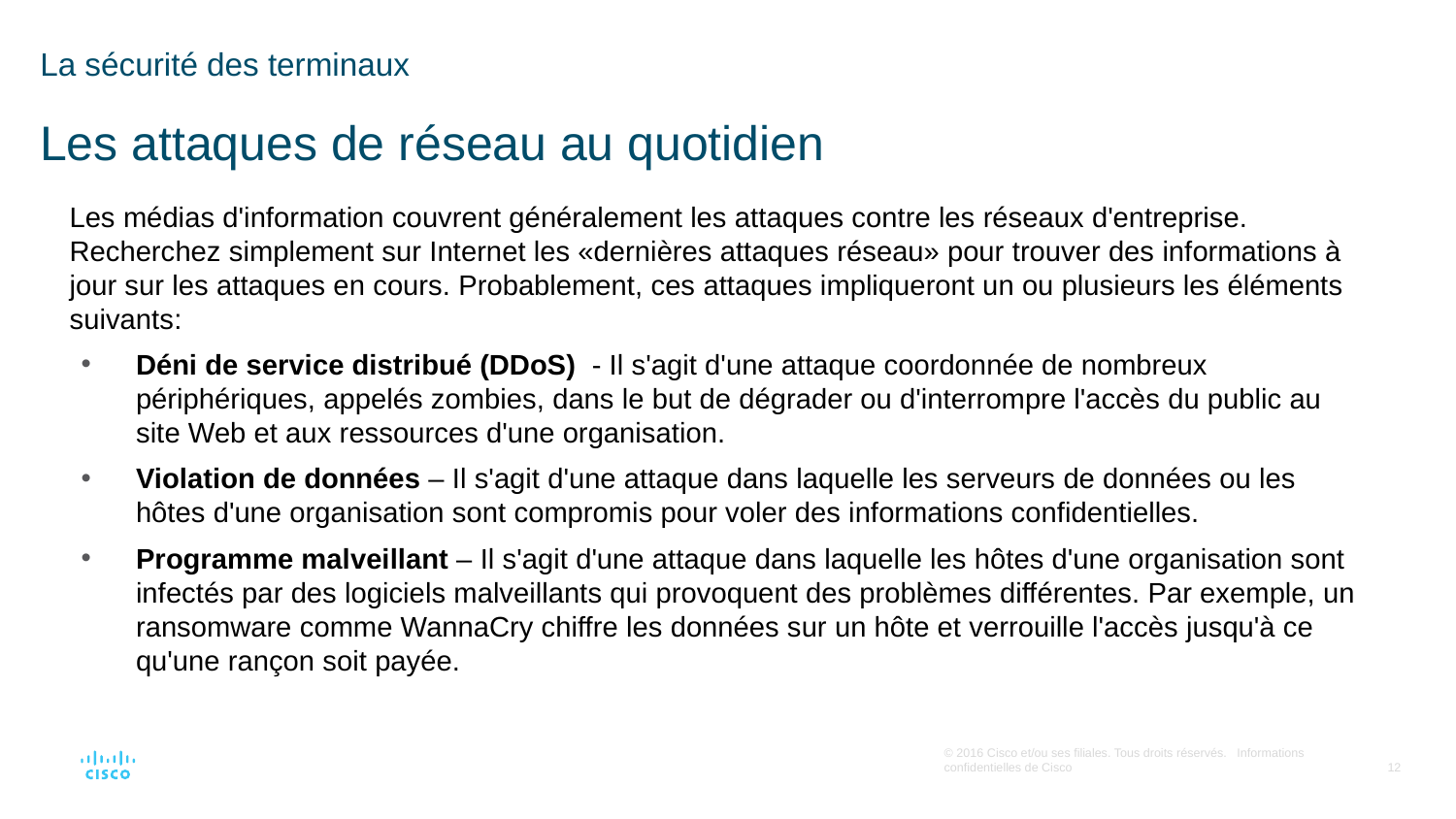

# La sécurité des terminaux Les attaques de réseau au quotidien
Les médias d'information couvrent généralement les attaques contre les réseaux d'entreprise. Recherchez simplement sur Internet les «dernières attaques réseau» pour trouver des informations à jour sur les attaques en cours. Probablement, ces attaques impliqueront un ou plusieurs les éléments suivants:
Déni de service distribué (DDoS)  - Il s'agit d'une attaque coordonnée de nombreux périphériques, appelés zombies, dans le but de dégrader ou d'interrompre l'accès du public au site Web et aux ressources d'une organisation.
Violation de données – Il s'agit d'une attaque dans laquelle les serveurs de données ou les hôtes d'une organisation sont compromis pour voler des informations confidentielles.
Programme malveillant – Il s'agit d'une attaque dans laquelle les hôtes d'une organisation sont infectés par des logiciels malveillants qui provoquent des problèmes différentes. Par exemple, un ransomware comme WannaCry chiffre les données sur un hôte et verrouille l'accès jusqu'à ce qu'une rançon soit payée.